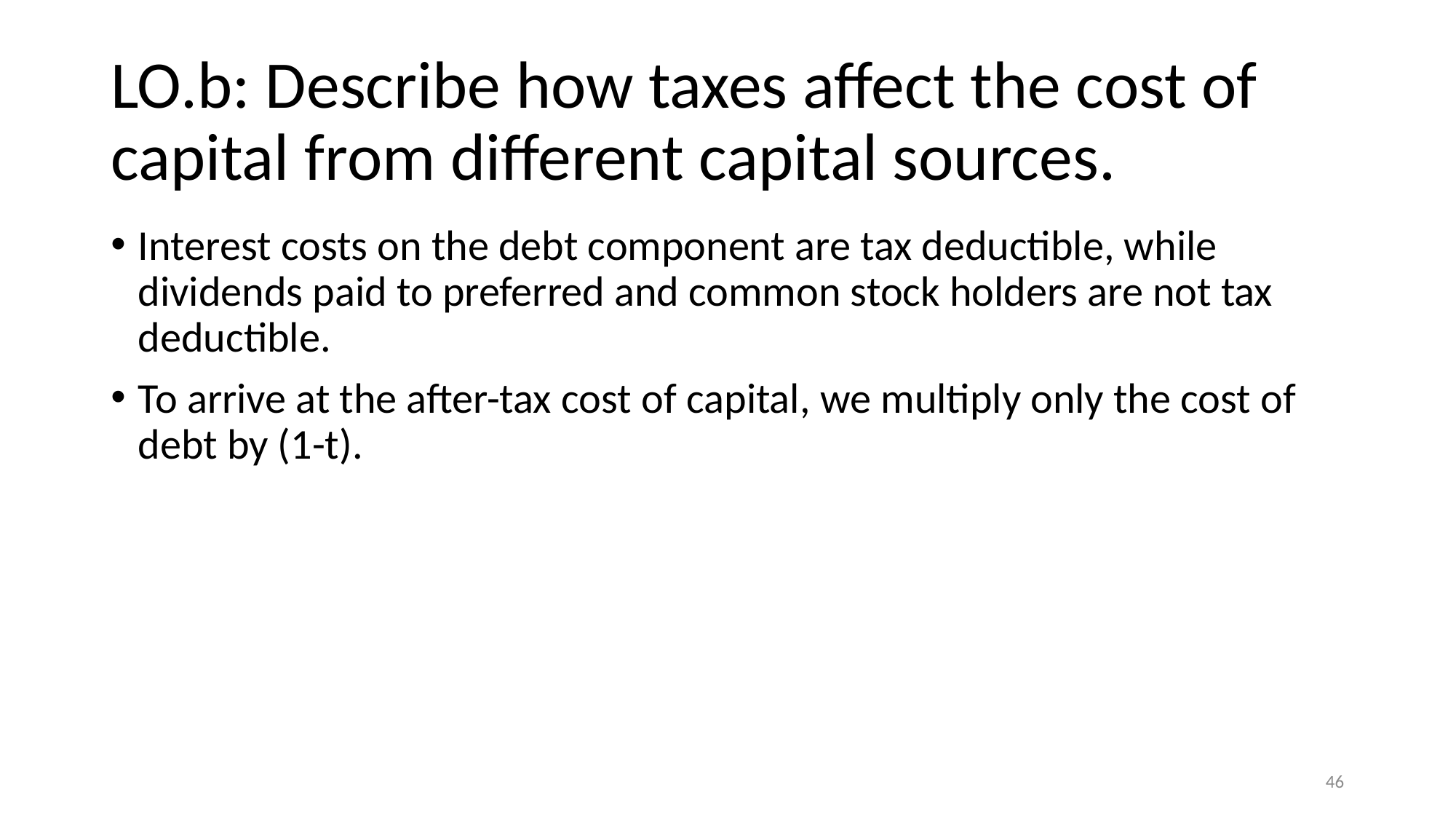

# LO.b: Describe how taxes affect the cost of capital from different capital sources.
Interest costs on the debt component are tax deductible, while dividends paid to preferred and common stock holders are not tax deductible.
To arrive at the after-tax cost of capital, we multiply only the cost of debt by (1-t).
46